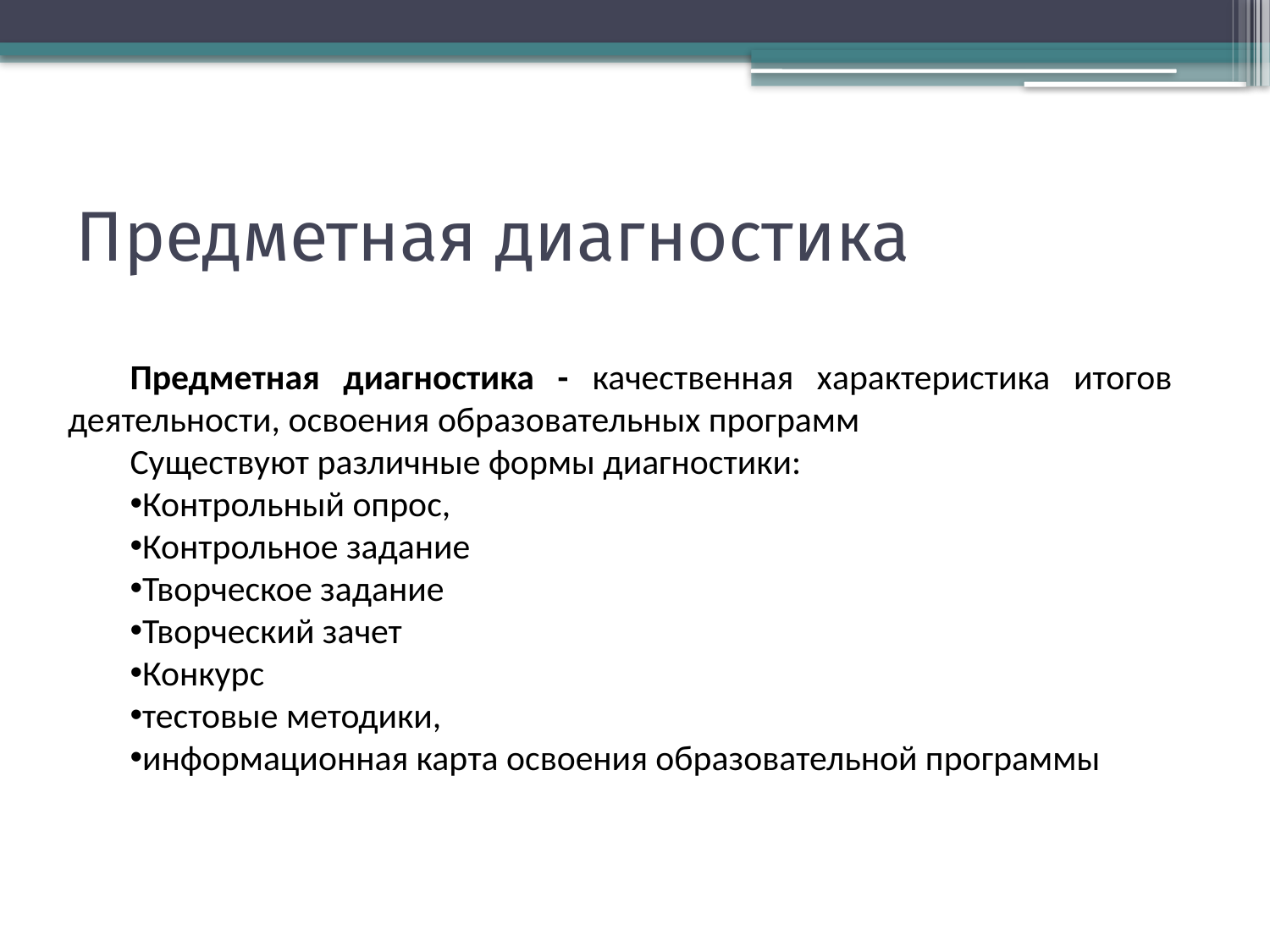

# Предметная диагностика
Предметная диагностика - качественная характеристика итогов деятельности, освоения образовательных программ
Существуют различные формы диагностики:
Контрольный опрос,
Контрольное задание
Творческое задание
Творческий зачет
Конкурс
тестовые методики,
информационная карта освоения образовательной программы